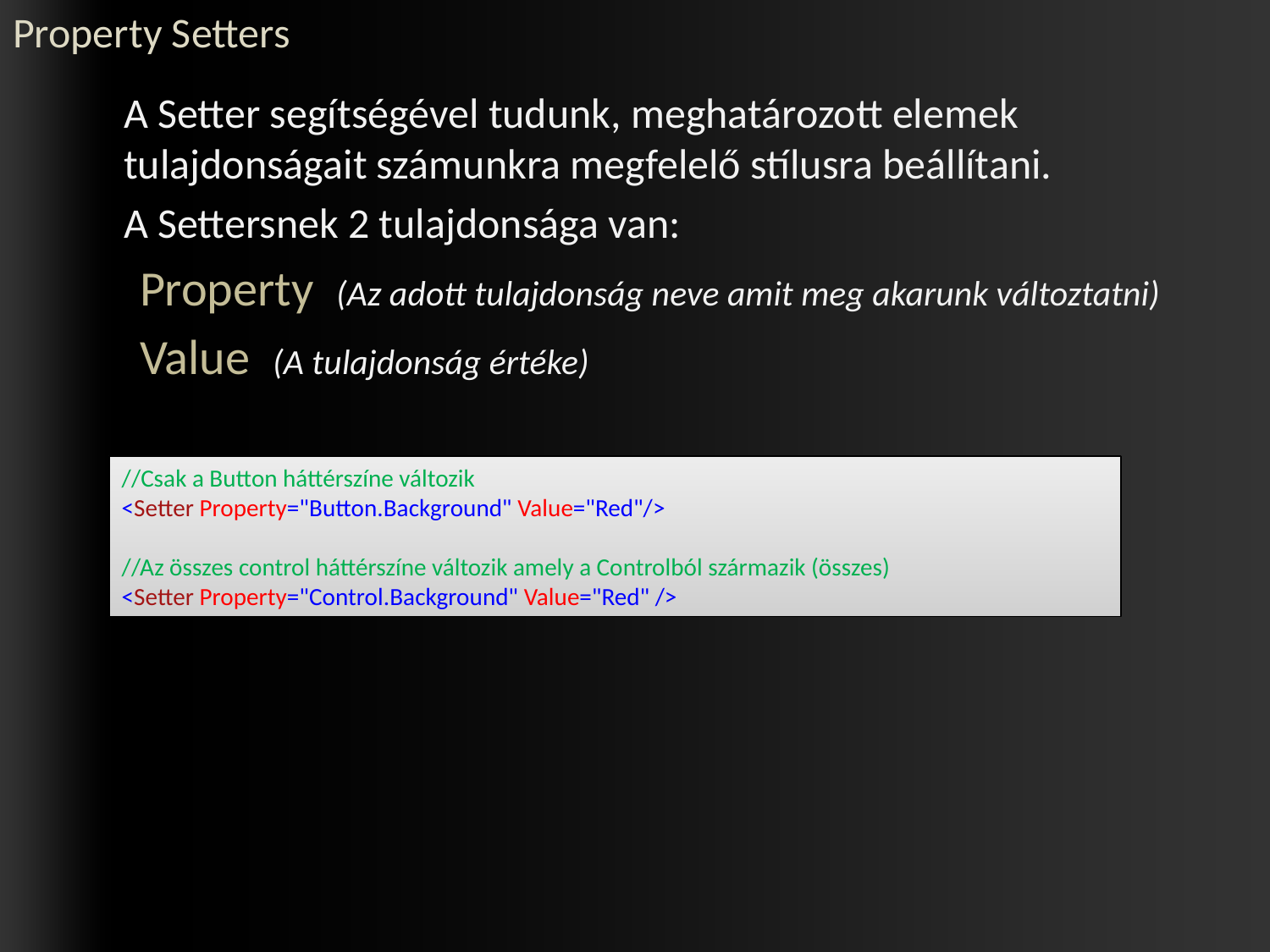

# Property Setters
	A Setter segítségével tudunk, meghatározott elemek tulajdonságait számunkra megfelelő stílusra beállítani.
	A Settersnek 2 tulajdonsága van:
Property  (Az adott tulajdonság neve amit meg akarunk változtatni)
Value  (A tulajdonság értéke)

//Csak a Button háttérszíne változik
<Setter Property="Button.Background" Value="Red"/>

//Az összes control háttérszíne változik amely a Controlból származik (összes)
<Setter Property="Control.Background" Value="Red" />